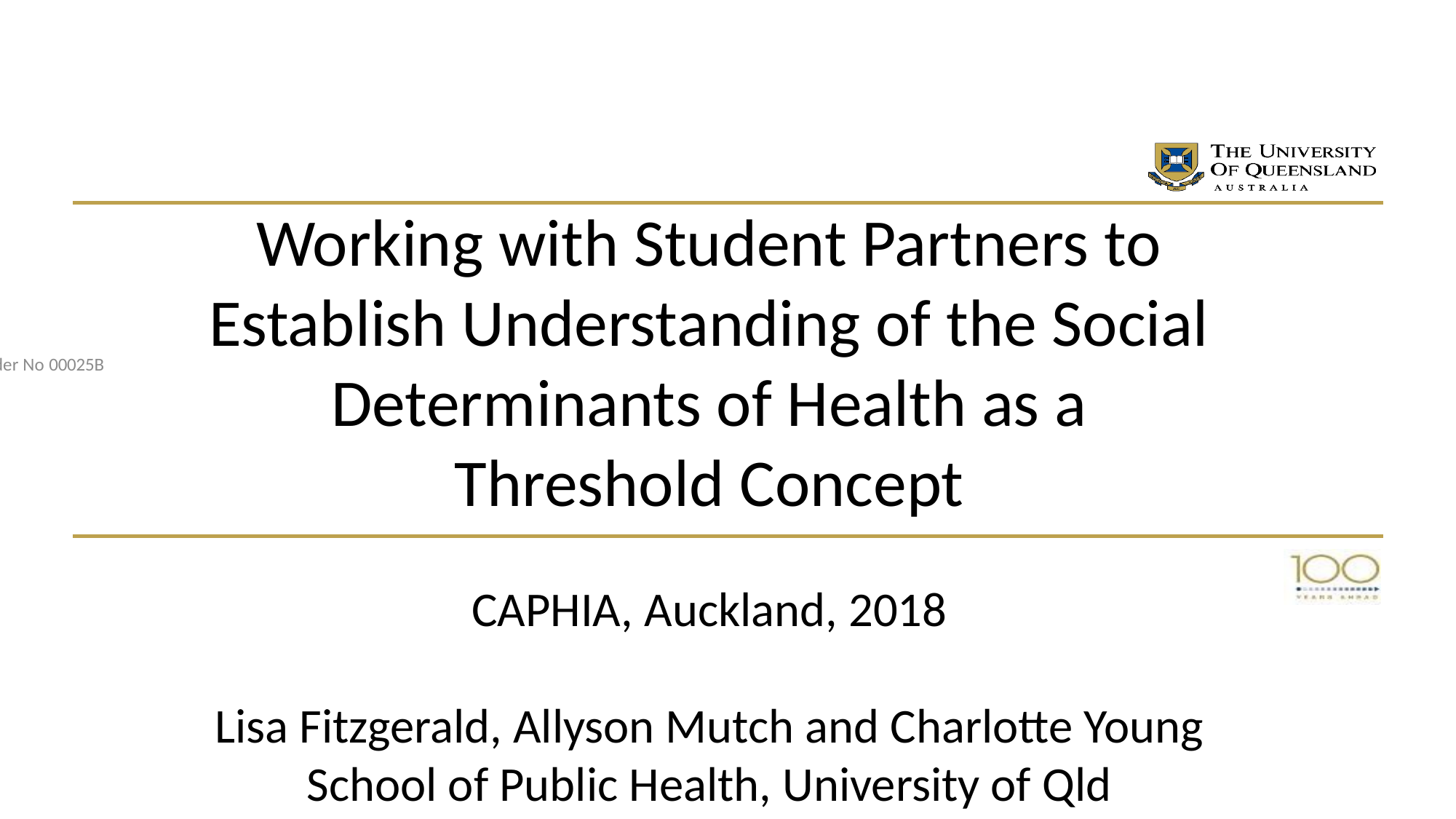

CRICOS Provider No 00025B
# Working with Student Partners to Establish Understanding of the Social Determinants of Health as a Threshold Concept CAPHIA, Auckland, 2018 Lisa Fitzgerald, Allyson Mutch and Charlotte Young School of Public Health, University of Qld